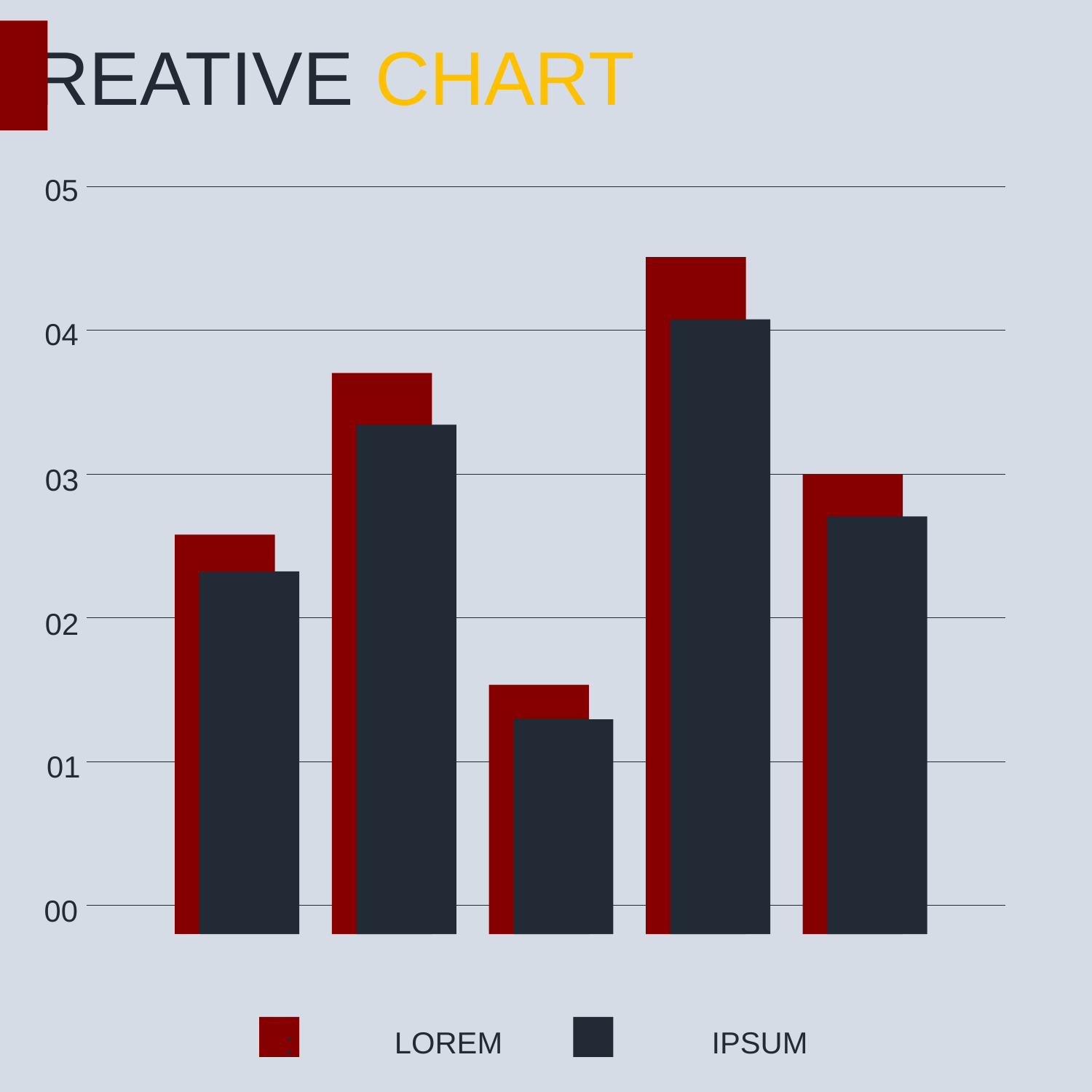

CREATIVE CHART
05

04

03

02

01
00
:	LOREM
:	IPSUM